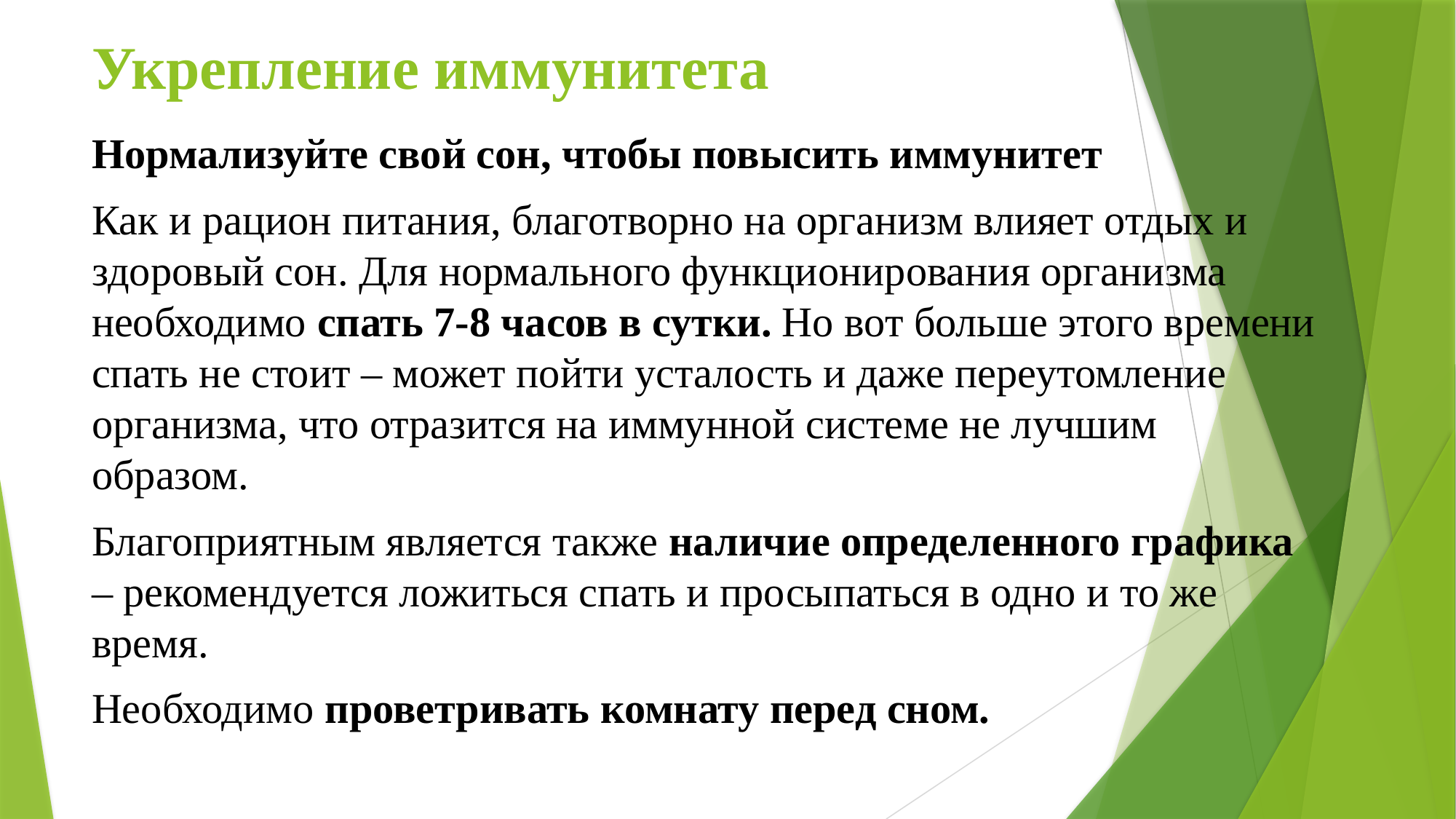

# Укрепление иммунитета
Нормализуйте свой сон, чтобы повысить иммунитет
Как и рацион питания, благотворно на организм влияет отдых и здоровый сон. Для нормального функционирования организма необходимо спать 7-8 часов в сутки. Но вот больше этого времени спать не стоит – может пойти усталость и даже переутомление организма, что отразится на иммунной системе не лучшим образом.
Благоприятным является также наличие определенного графика – рекомендуется ложиться спать и просыпаться в одно и то же время.
Необходимо проветривать комнату перед сном.